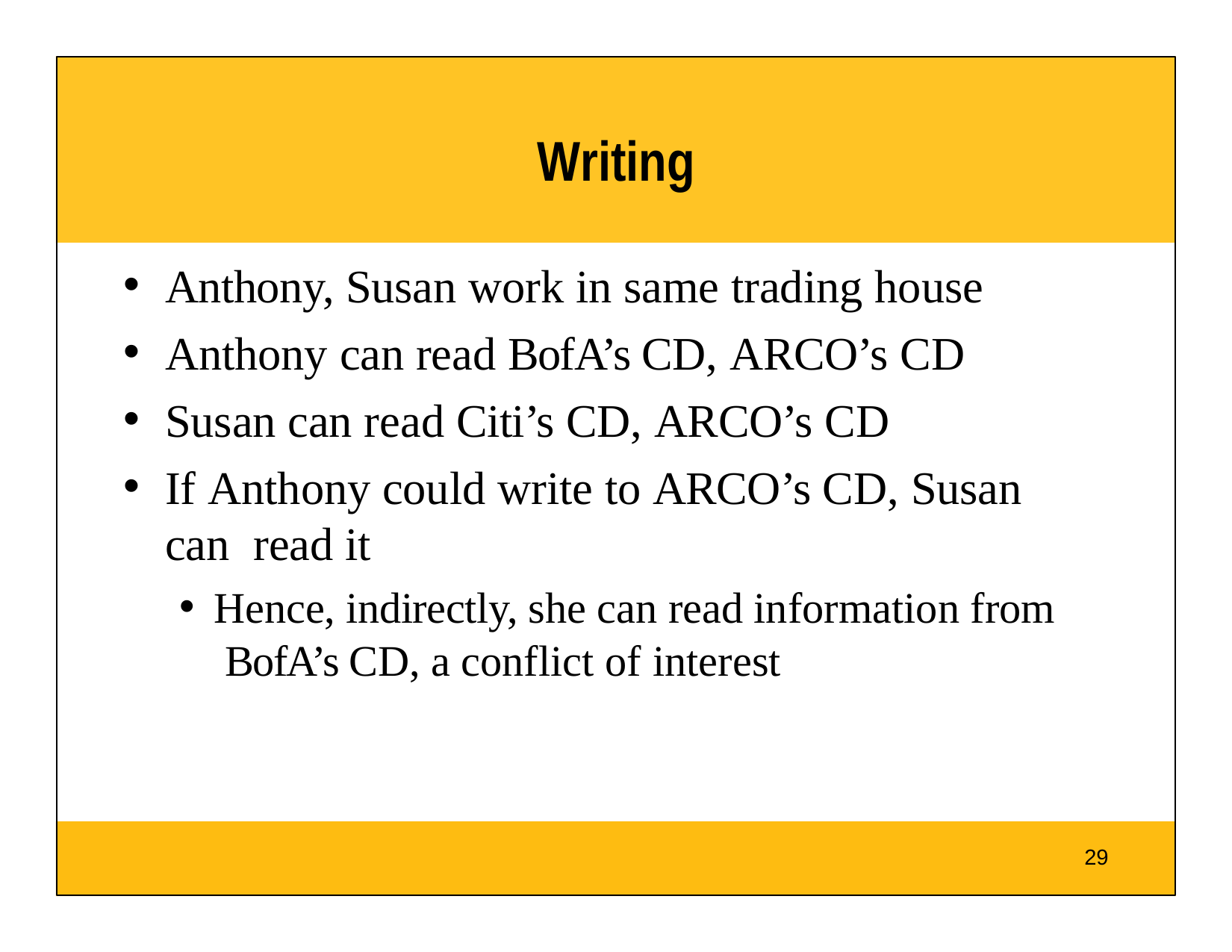

# Writing
Anthony, Susan work in same trading house
Anthony can read BofA’s CD, ARCO’s CD
Susan can read Citi’s CD, ARCO’s CD
If Anthony could write to ARCO’s CD, Susan can  read it
Hence, indirectly, she can read information from  BofA’s CD, a conflict of interest
29